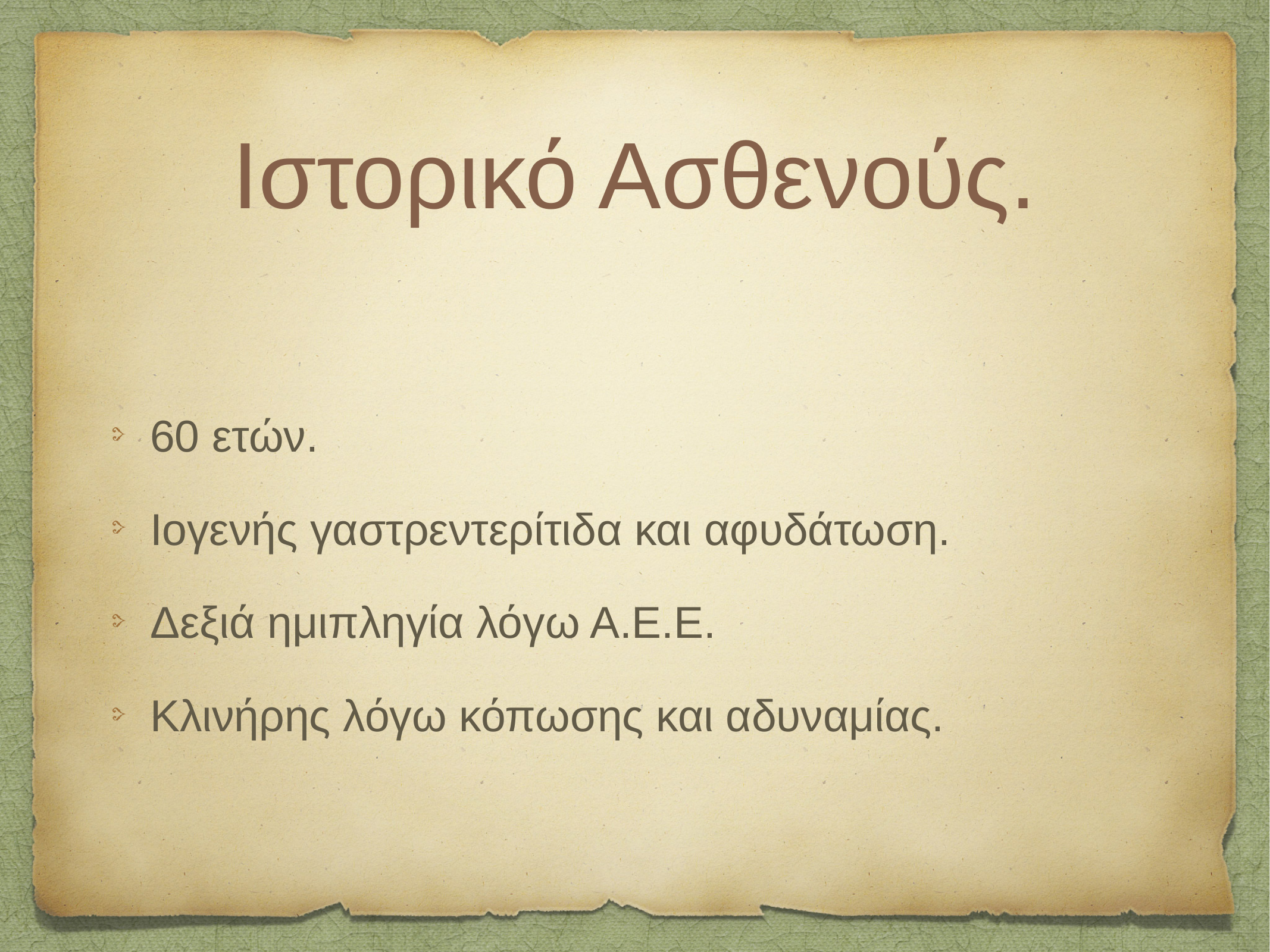

# Ιστορικό Ασθενούς.
60 ετών.
Ιογενής γαστρεντερίτιδα και αφυδάτωση.
Δεξιά ημιπληγία λόγω Α.Ε.Ε.
Κλινήρης λόγω κόπωσης και αδυναμίας.